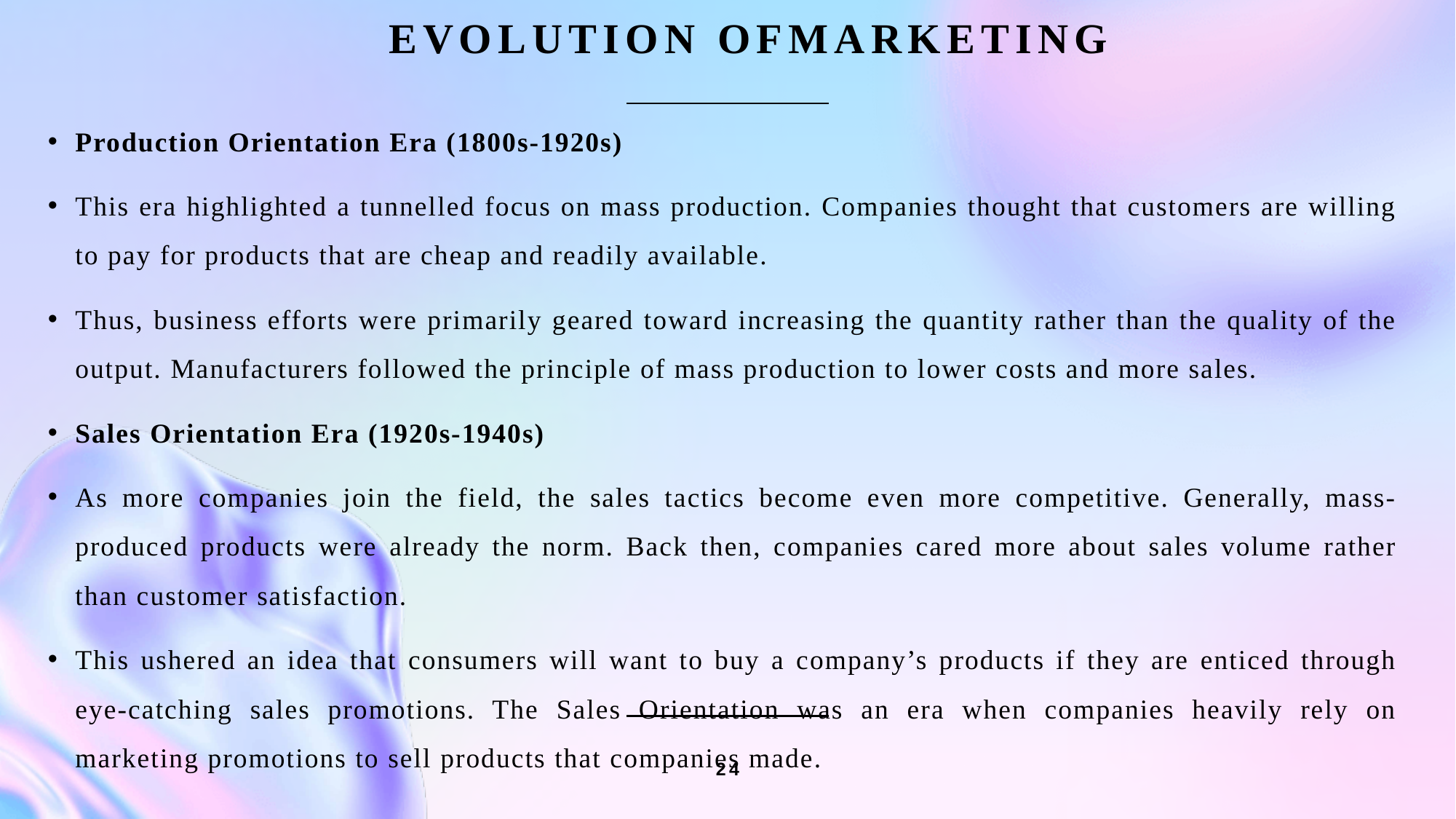

# EVOLUTION OFMARKETING
Production Orientation Era (1800s-1920s)
This era highlighted a tunnelled focus on mass production. Companies thought that customers are willing to pay for products that are cheap and readily available.
Thus, business efforts were primarily geared toward increasing the quantity rather than the quality of the output. Manufacturers followed the principle of mass production to lower costs and more sales.
Sales Orientation Era (1920s-1940s)
As more companies join the field, the sales tactics become even more competitive. Generally, mass-produced products were already the norm. Back then, companies cared more about sales volume rather than customer satisfaction.
This ushered an idea that consumers will want to buy a company’s products if they are enticed through eye-catching sales promotions. The Sales Orientation was an era when companies heavily rely on marketing promotions to sell products that companies made.

24